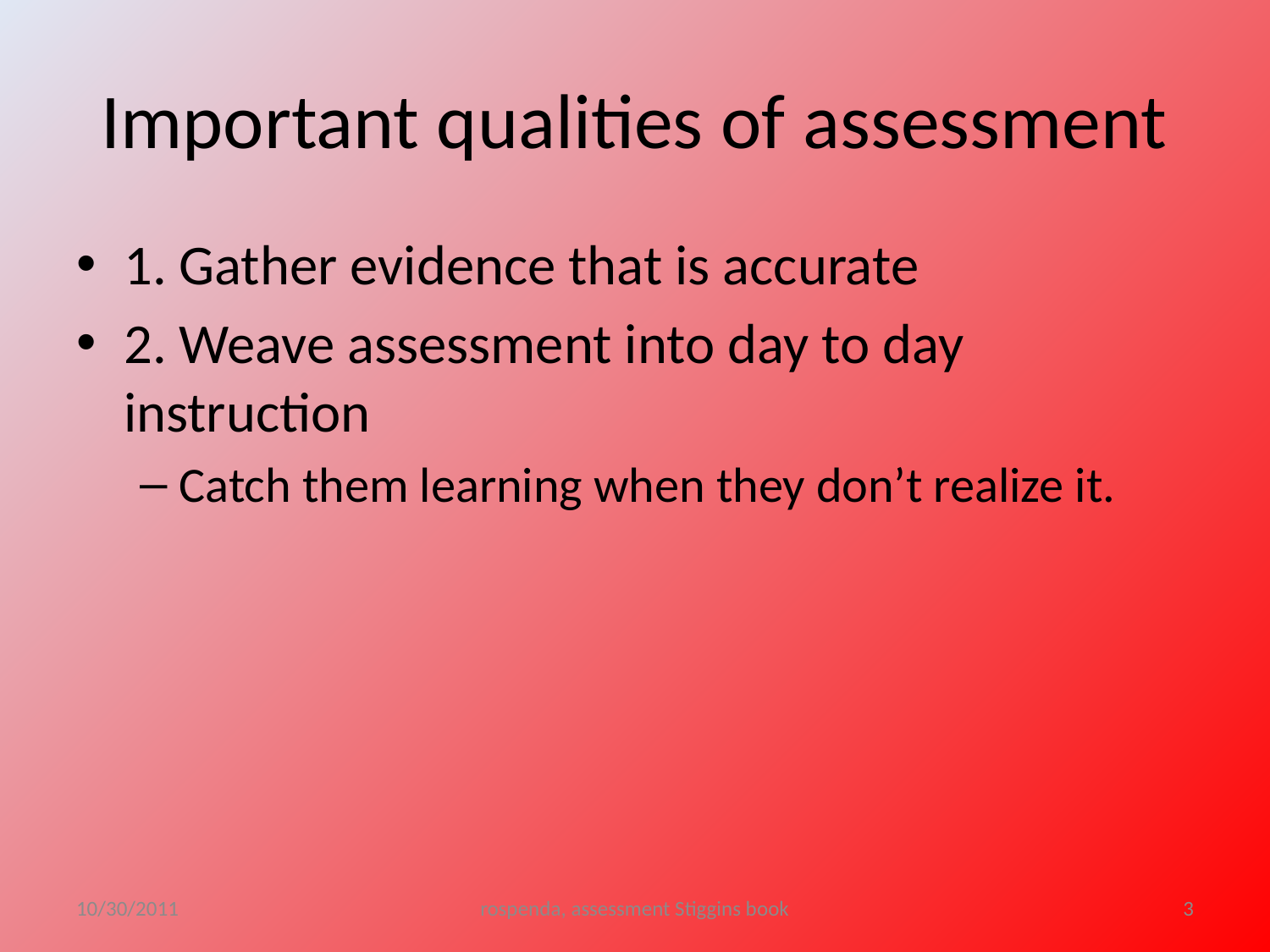

# Important qualities of assessment
1. Gather evidence that is accurate
2. Weave assessment into day to day instruction
Catch them learning when they don’t realize it.
10/30/2011
rospenda, assessment Stiggins book
3